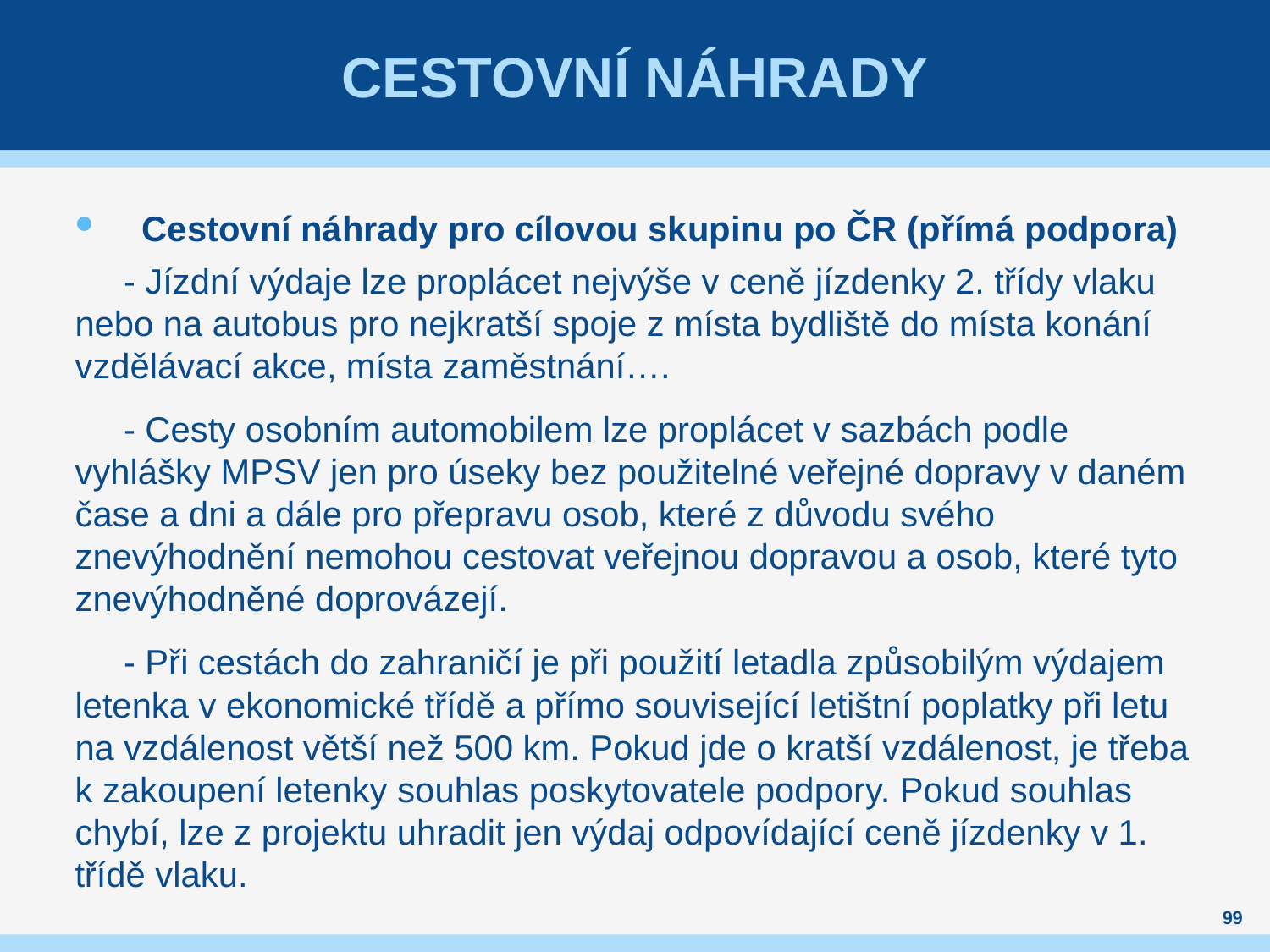

# Cestovní náhrady
 Cestovní náhrady pro cílovou skupinu po ČR (přímá podpora)
     - Jízdní výdaje lze proplácet nejvýše v ceně jízdenky 2. třídy vlaku nebo na autobus pro nejkratší spoje z místa bydliště do místa konání vzdělávací akce, místa zaměstnání….
     - Cesty osobním automobilem lze proplácet v sazbách podle vyhlášky MPSV jen pro úseky bez použitelné veřejné dopravy v daném čase a dni a dále pro přepravu osob, které z důvodu svého znevýhodnění nemohou cestovat veřejnou dopravou a osob, které tyto znevýhodněné doprovázejí.
     - Při cestách do zahraničí je při použití letadla způsobilým výdajem letenka v ekonomické třídě a přímo související letištní poplatky při letu na vzdálenost větší než 500 km. Pokud jde o kratší vzdálenost, je třeba k zakoupení letenky souhlas poskytovatele podpory. Pokud souhlas chybí, lze z projektu uhradit jen výdaj odpovídající ceně jízdenky v 1. třídě vlaku.

99